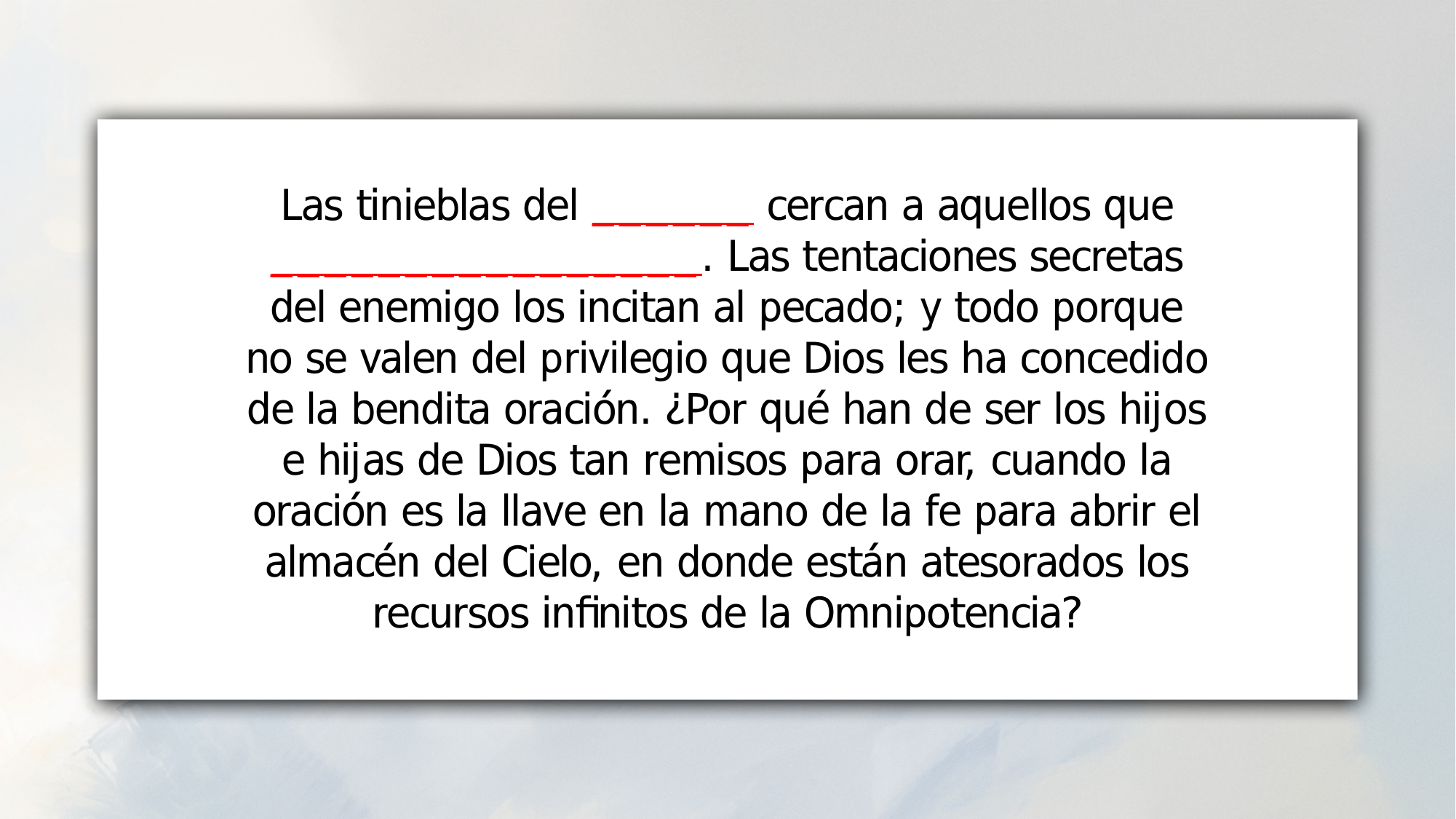

Las tinieblas del ______ cercan a aquellos que ________________. Las tentaciones secretas del enemigo los incitan al pecado; y todo porque no se valen del privilegio que Dios les ha concedido de la bendita oración. ¿Por qué han de ser los hijos e hijas de Dios tan remisos para orar, cuando la oración es la llave en la mano de la fe para abrir el almacén del Cielo, en donde están atesorados los recursos infinitos de la Omnipotencia?